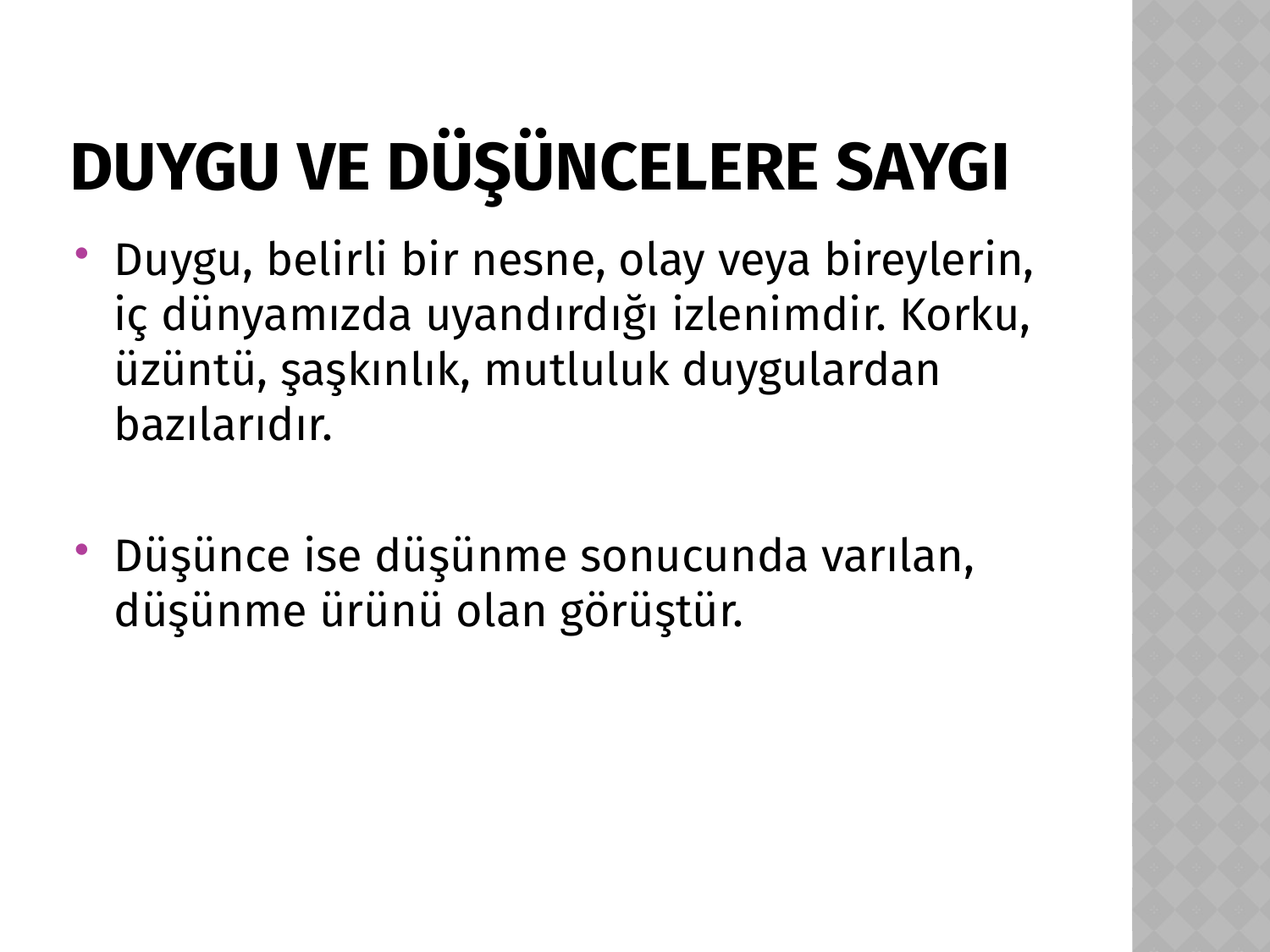

# DUYGU VE DÜŞÜNCELERE SAYGI
Duygu, belirli bir nesne, olay veya bireylerin, iç dünyamızda uyandırdığı izlenimdir. Korku, üzüntü, şaşkınlık, mutluluk duygulardan bazılarıdır.

Düşünce ise düşünme sonucunda varılan, düşünme ürünü olan görüştür.